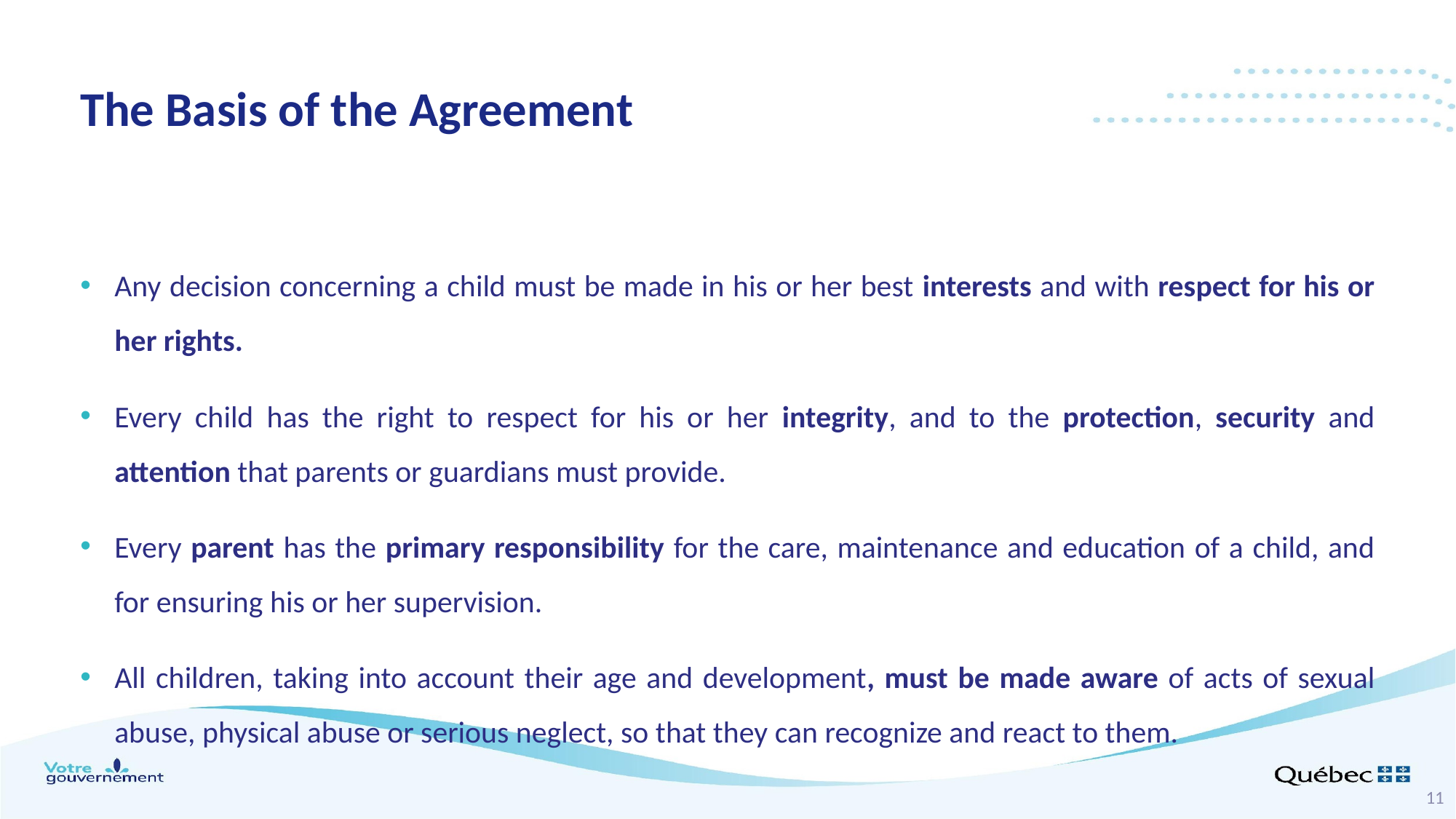

The Basis of the Agreement

Any decision concerning a child must be made in his or her best interests and with respect for his or her rights.
Every child has the right to respect for his or her integrity, and to the protection, security and attention that parents or guardians must provide.
Every parent has the primary responsibility for the care, maintenance and education of a child, and for ensuring his or her supervision.
All children, taking into account their age and development, must be made aware of acts of sexual abuse, physical abuse or serious neglect, so that they can recognize and react to them.
11